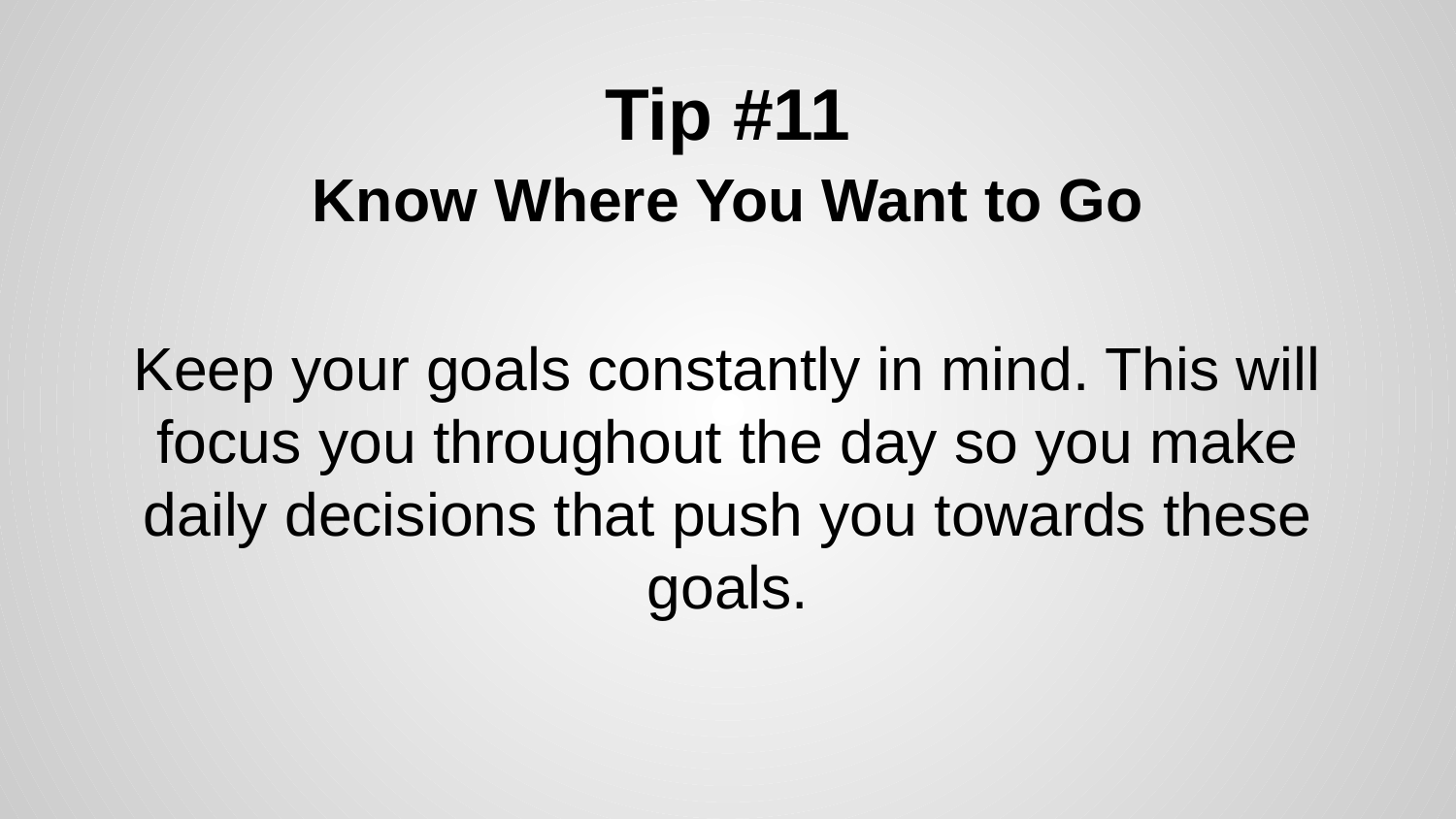

# Tip #11

Know Where You Want to Go

Keep your goals constantly in mind. This will focus you throughout the day so you make daily decisions that push you towards these goals.